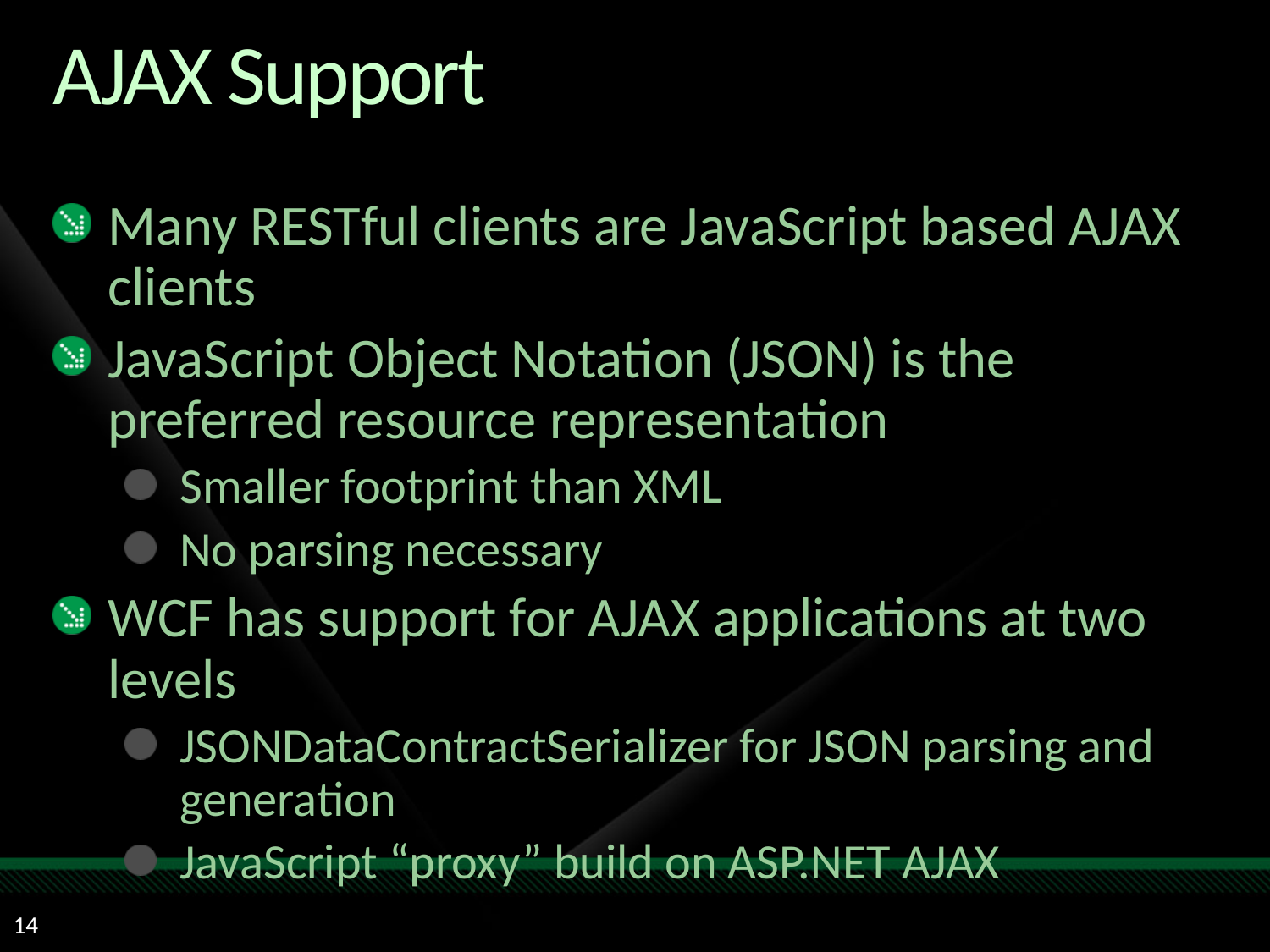

# AJAX Support
Many RESTful clients are JavaScript based AJAX clients
JavaScript Object Notation (JSON) is the preferred resource representation
Smaller footprint than XML
No parsing necessary
WCF has support for AJAX applications at two levels
JSONDataContractSerializer for JSON parsing and generation
JavaScript “proxy” build on ASP.NET AJAX